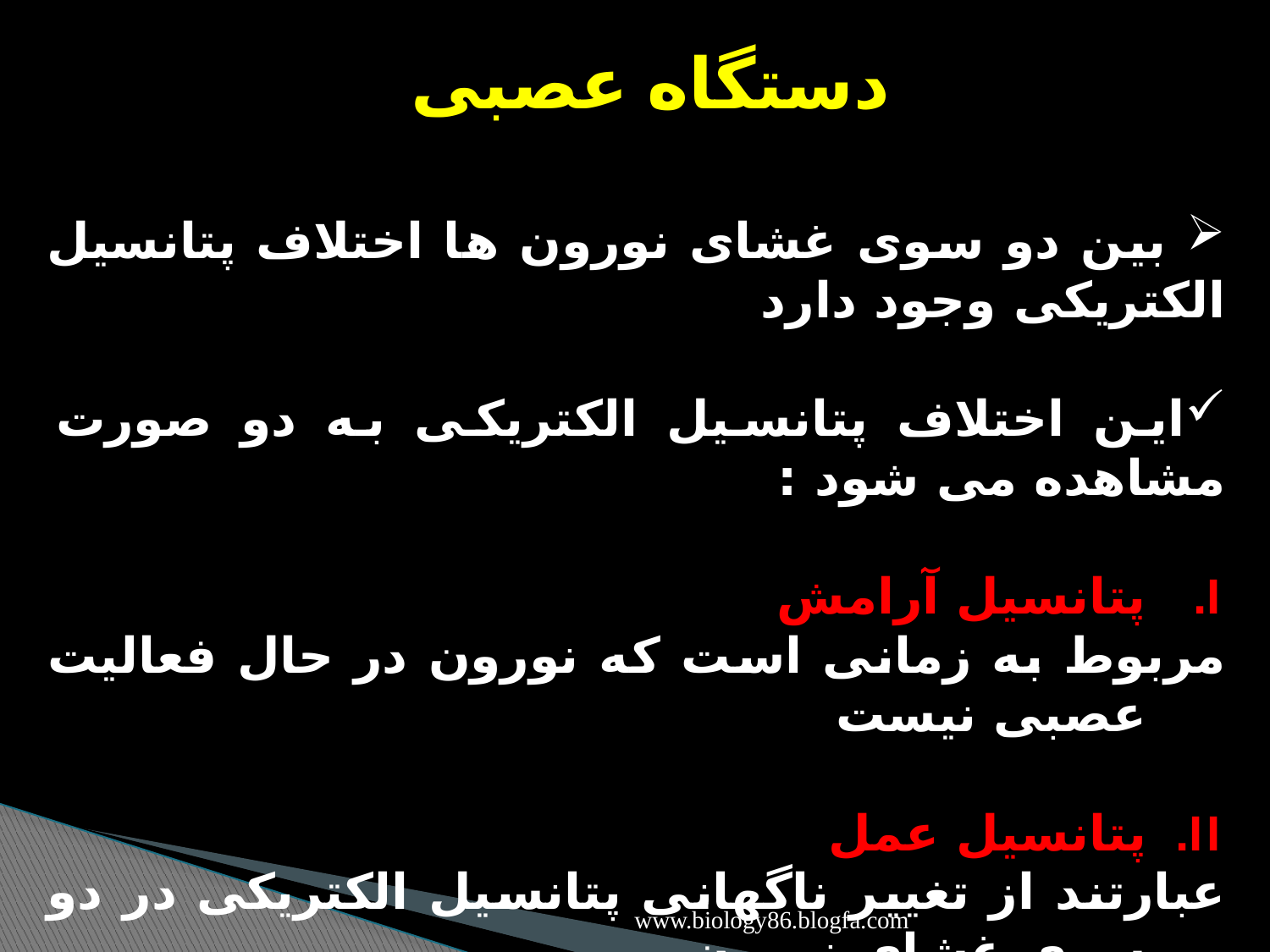

دستگاه عصبی
 بین دو سوی غشای نورون ها اختلاف پتانسیل الکتریکی وجود دارد

این اختلاف پتانسیل الکتریکی به دو صورت مشاهده می شود :

پتانسیل آرامش
مربوط به زمانی است که نورون در حال فعالیت عصبی نیست

پتانسیل عمل
عبارتند از تغییر ناگهانی پتانسیل الکتریکی در دو سوی غشای نورون

www.biology86.blogfa.com